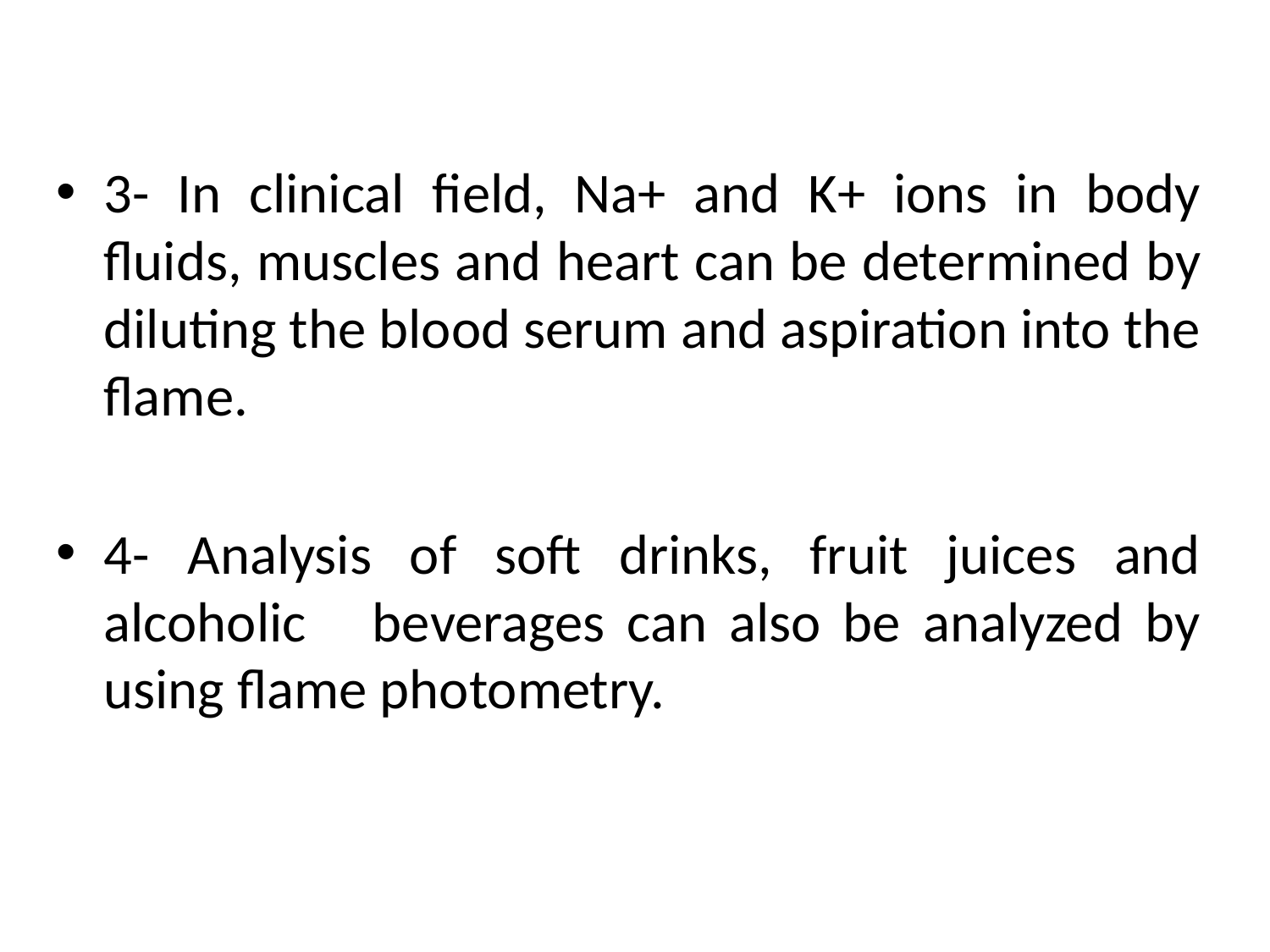

3- In clinical field, Na+ and K+ ions in body fluids, muscles and heart can be determined by diluting the blood serum and aspiration into the flame.

4- Analysis of soft drinks, fruit juices and alcoholic   beverages can also be analyzed by using flame photometry.